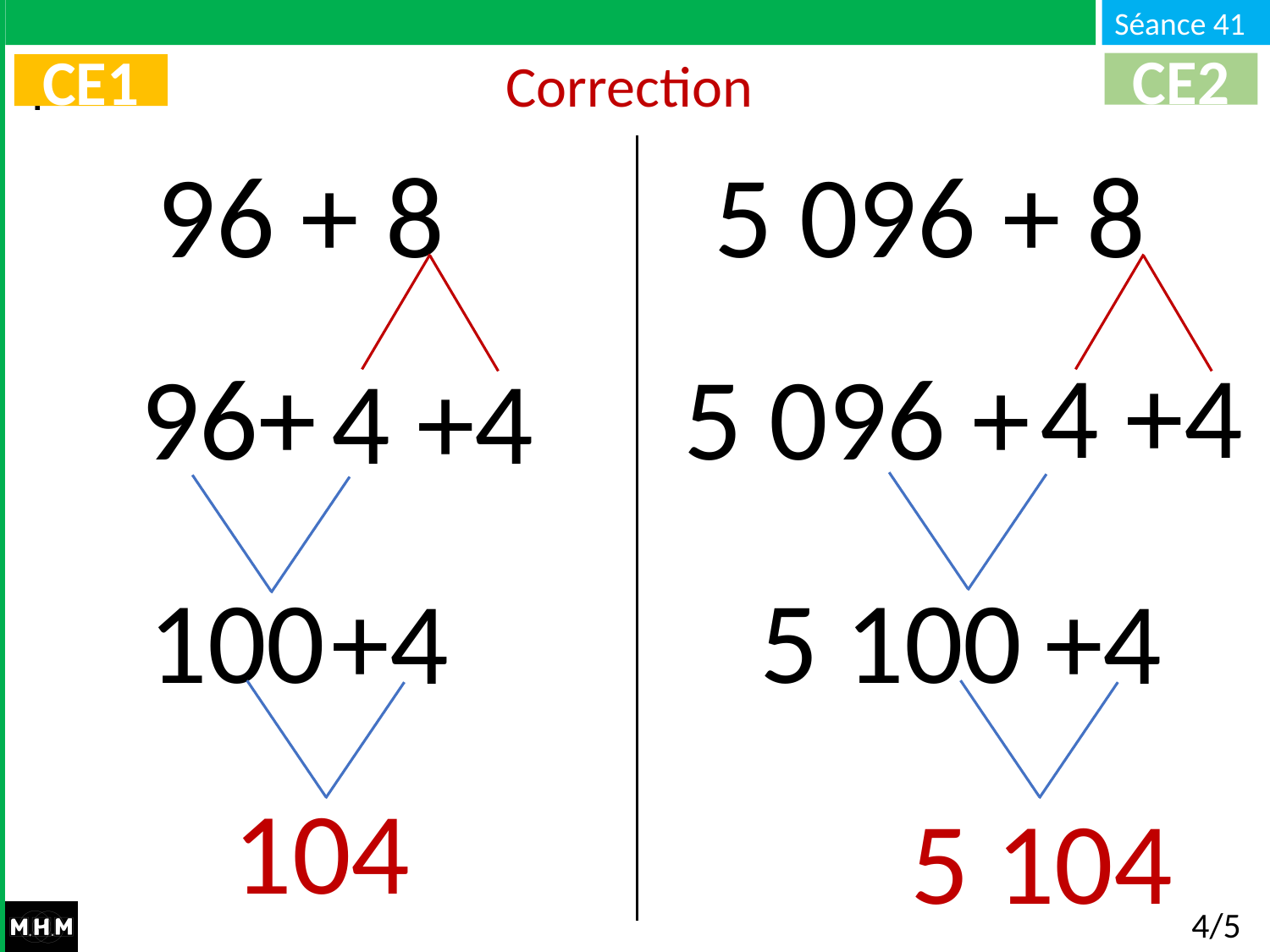

# Correction
CE2
CE1
96 + 8
5 096 + 8
4 +4
96+
5 096 +
4 +4
100
5 100
+4
+4
104
5 104
4/5